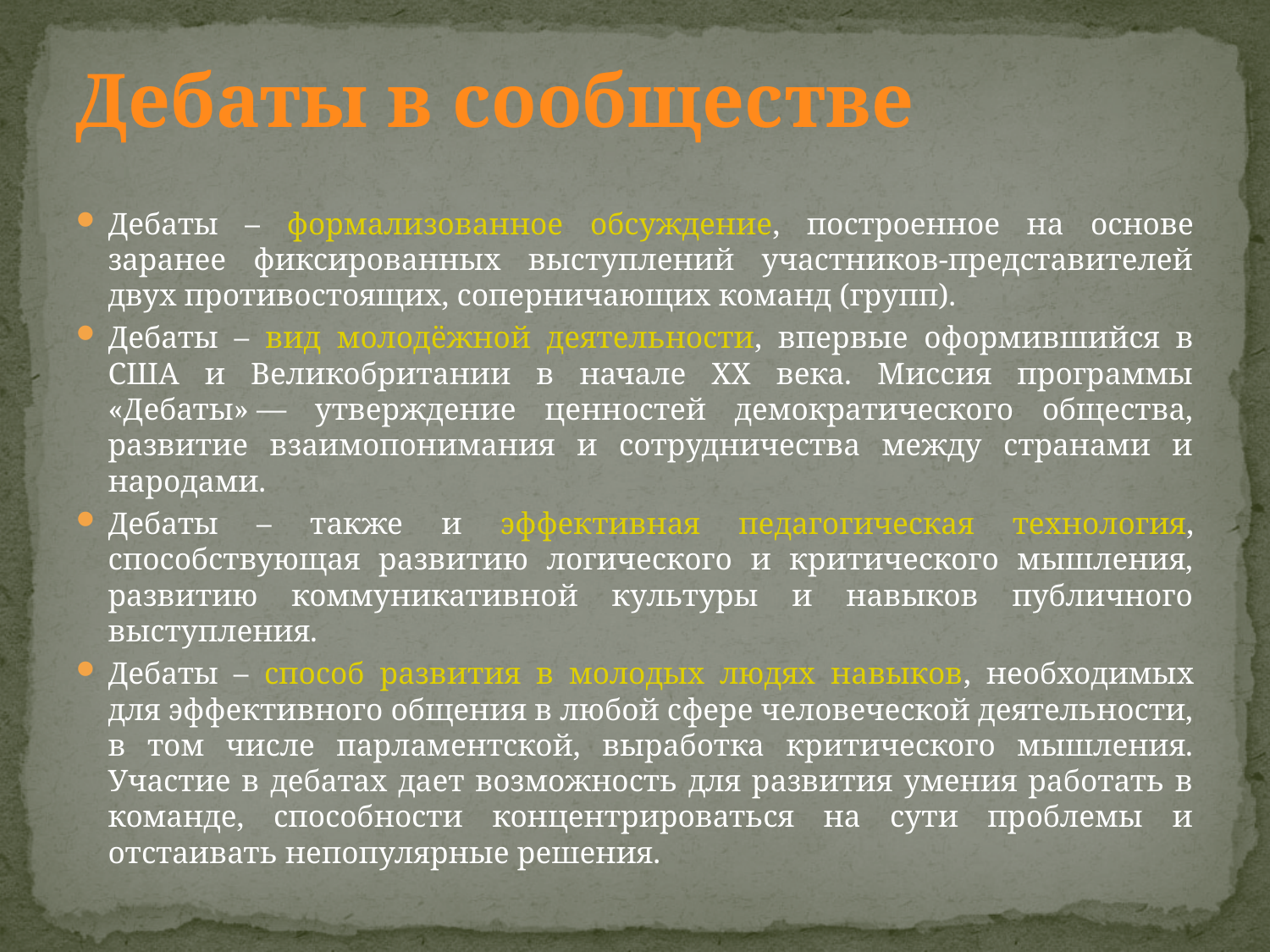

# Дебаты в сообществе
Дебаты – формализованное обсуждение, построенное на основе заранее фиксированных выступлений участников-представителей двух противостоящих, соперничающих команд (групп).
Дебаты – вид молодёжной деятельности, впервые оформившийся в США и Великобритании в начале XX века. Миссия программы «Дебаты» — утверждение ценностей демократического общества, развитие взаимопонимания и сотрудничества между странами и народами.
Дебаты – также и эффективная педагогическая технология, способствующая развитию логического и критического мышления, развитию коммуникативной культуры и навыков публичного выступления.
Дебаты – способ развития в молодых людях навыков, необходимых для эффективного общения в любой сфере человеческой деятельности, в том числе парламентской, выработка критического мышления. Участие в дебатах дает возможность для развития умения работать в команде, способности концентрироваться на сути проблемы и отстаивать непопулярные решения.